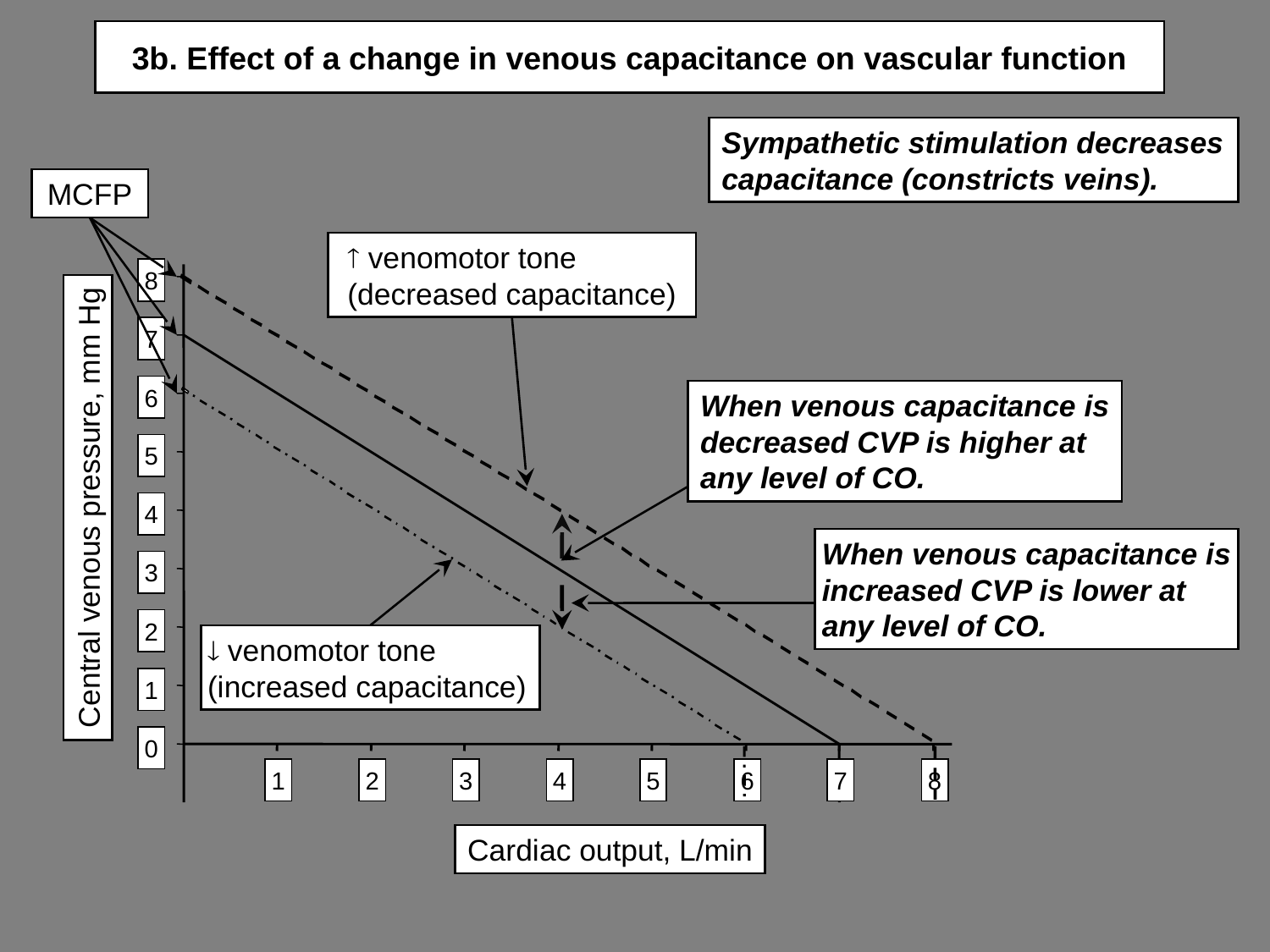

# 3b. Effect of a change in venous capacitance on vascular function
Sympathetic stimulation decreases capacitance (constricts veins).
MCFP
↑ venomotor tone (decreased capacitance)
8

7

6
When venous capacitance is decreased CVP is higher at any level of CO.

5

Central venous pressure, mm Hg

4

When venous capacitance is increased CVP is lower at any level of CO.

3

2

↓ venomotor tone
(increased capacitance)

1

0

1
2
3
4
5
6
7
8
Cardiac output, L/min